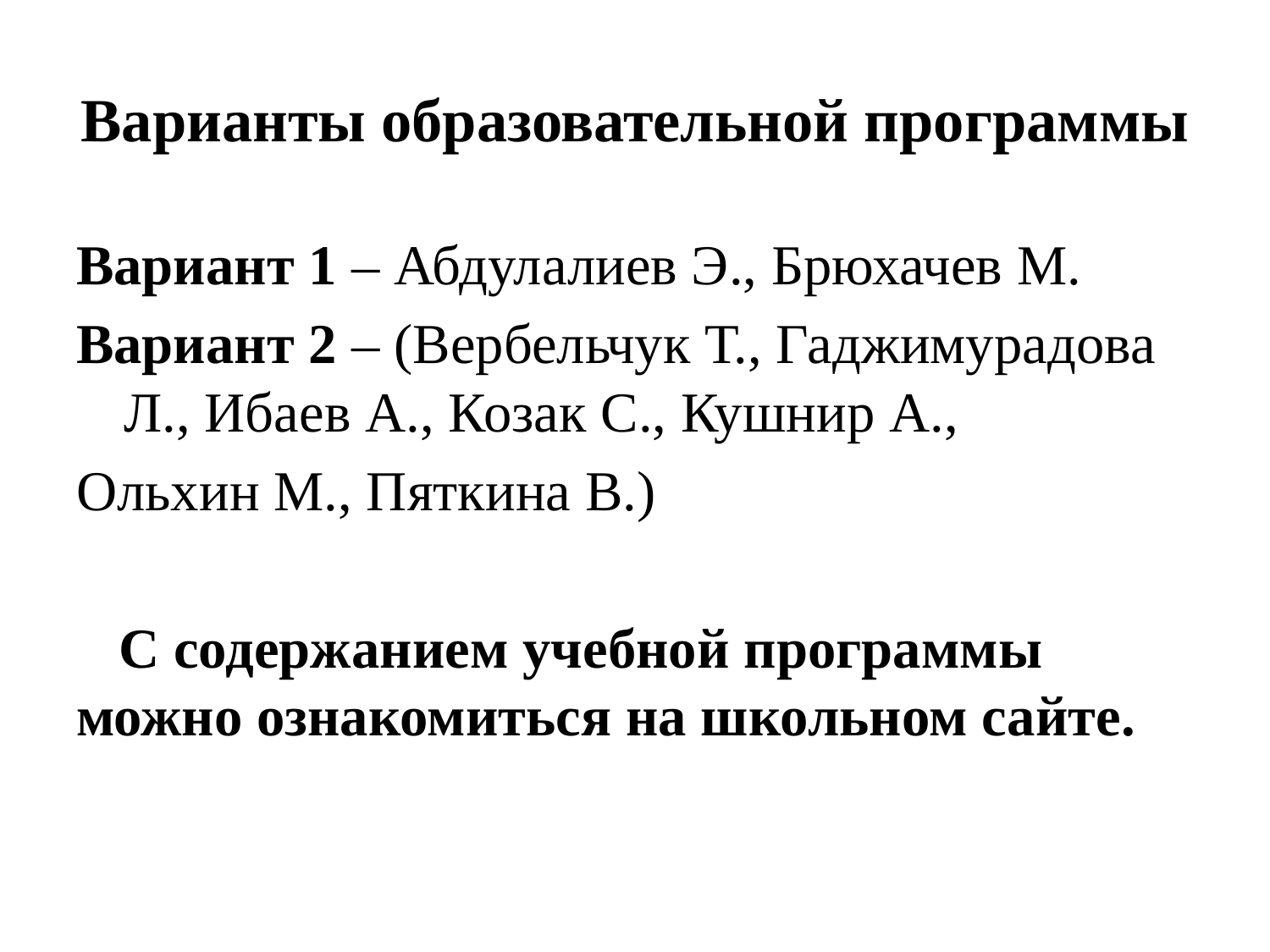

# Варианты образовательной программы
Вариант 1 – Абдулалиев Э., Брюхачев М.
Вариант 2 – (Вербельчук Т., Гаджимурадова Л., Ибаев А., Козак С., Кушнир А.,
Ольхин М., Пяткина В.)

   С содержанием учебной программы можно ознакомиться на школьном сайте.